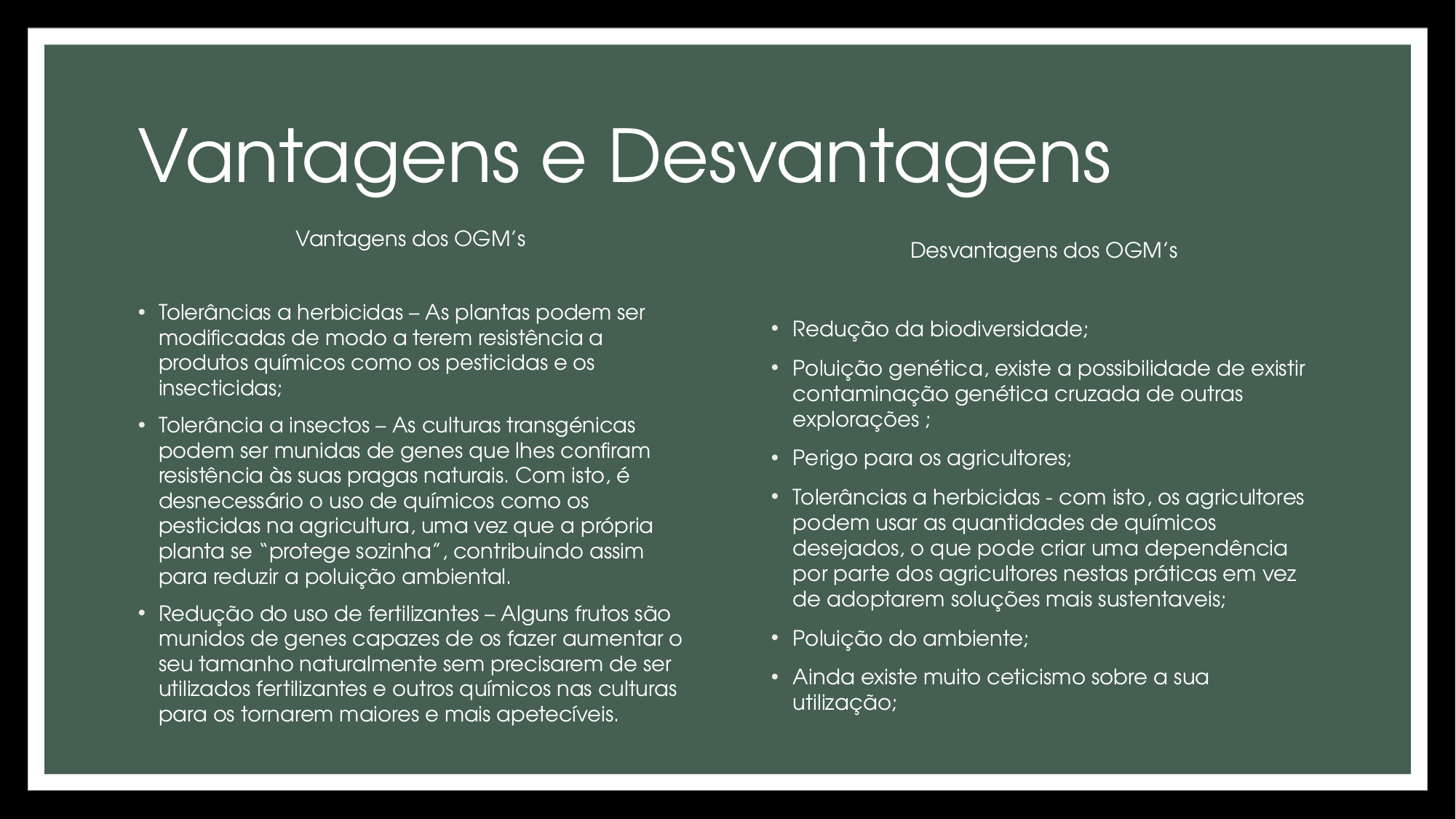

# Vantagens e Desvantagens
Vantagens dos OGM’s

Tolerâncias a herbicidas – As plantas podem ser modificadas de modo a terem resistência a produtos químicos como os pesticidas e os insecticidas;
Tolerância a insectos – As culturas transgénicas podem ser munidas de genes que lhes confiram resistência às suas pragas naturais. Com isto, é desnecessário o uso de químicos como os pesticidas na agricultura, uma vez que a própria planta se “protege sozinha”, contribuindo assim para reduzir a poluição ambiental.
Redução do uso de fertilizantes – Alguns frutos são munidos de genes capazes de os fazer aumentar o seu tamanho naturalmente sem precisarem de ser utilizados fertilizantes e outros químicos nas culturas para os tornarem maiores e mais apetecíveis.

Desvantagens dos OGM’s

Redução da biodiversidade;
Poluição genética, existe a possibilidade de existir contaminação genética cruzada de outras explorações ;
Perigo para os agricultores;
Tolerâncias a herbicidas - com isto, os agricultores podem usar as quantidades de químicos desejados, o que pode criar uma dependência por parte dos agricultores nestas práticas em vez de adoptarem soluções mais sustentaveis;
Poluição do ambiente;
Ainda existe muito ceticismo sobre a sua utilização;